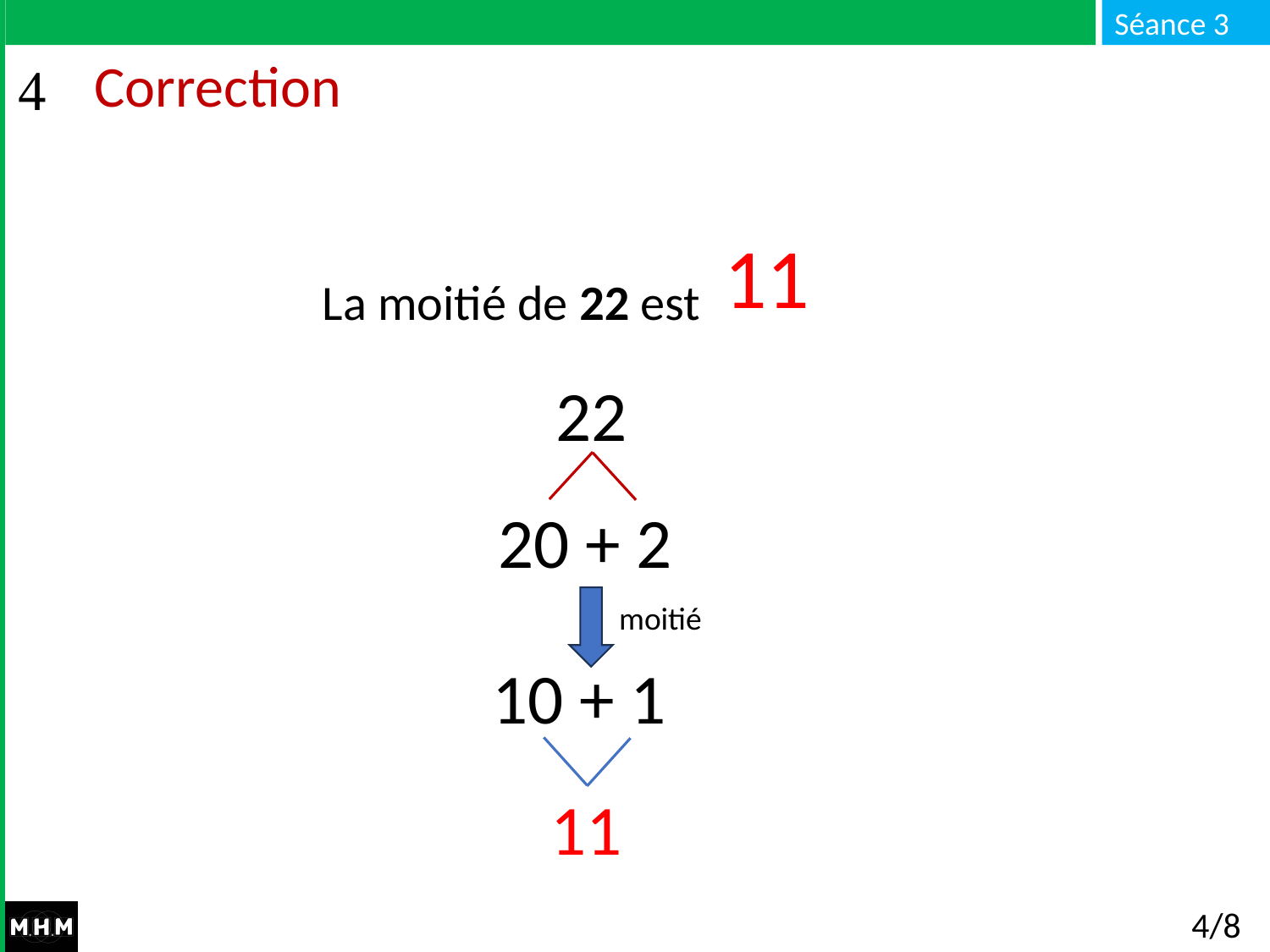

# Correction
La moitié de 22 est

11
22
20 + 2

moitié
10 + 1
11
4/8